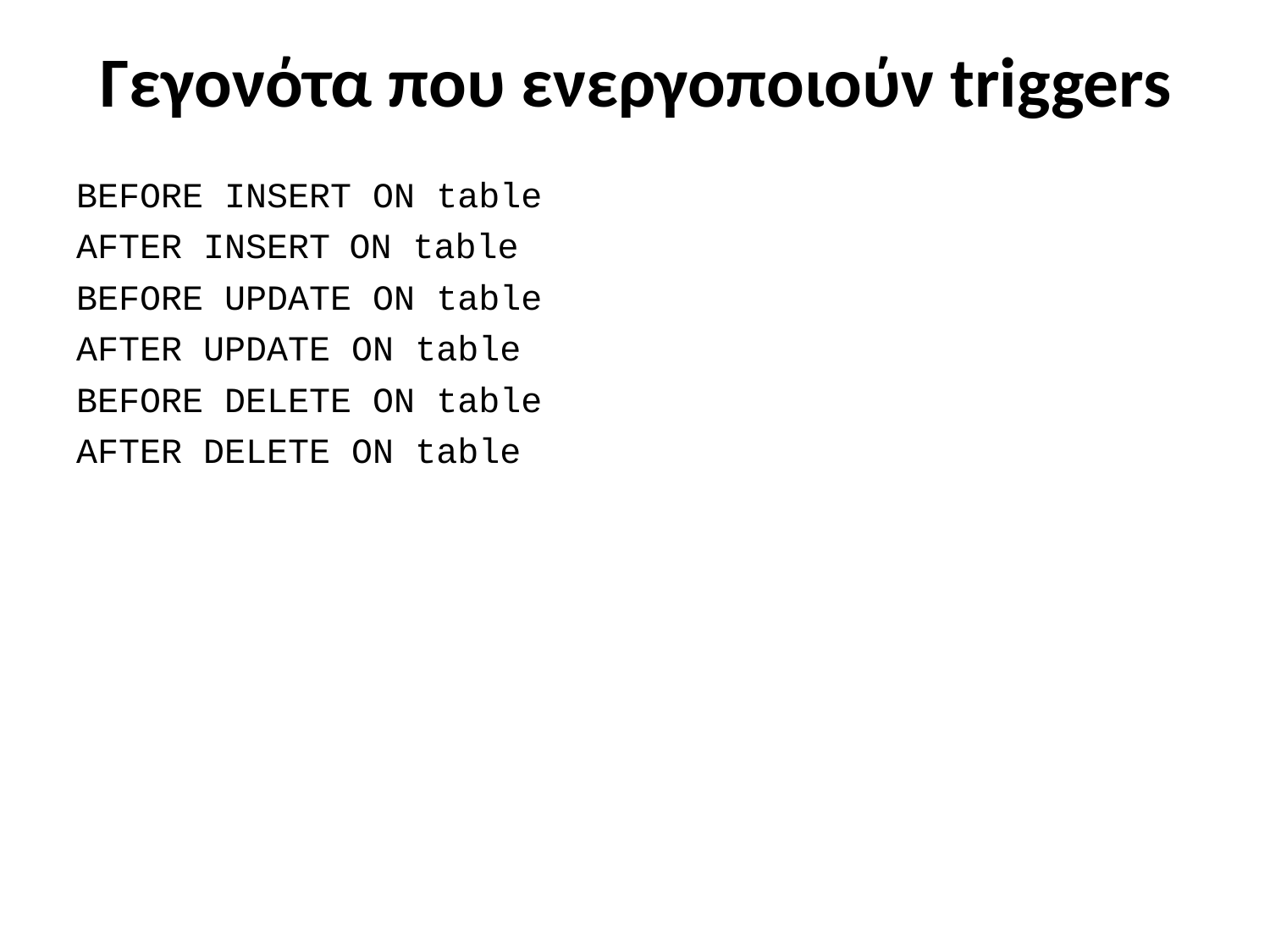

# Γεγονότα που ενεργοποιούν triggers
BEFORE INSERT ON table
AFTER INSERT ON table
BEFORE UPDATE ON table
AFTER UPDATE ON table
BEFORE DELETE ON table
AFTER DELETE ON table